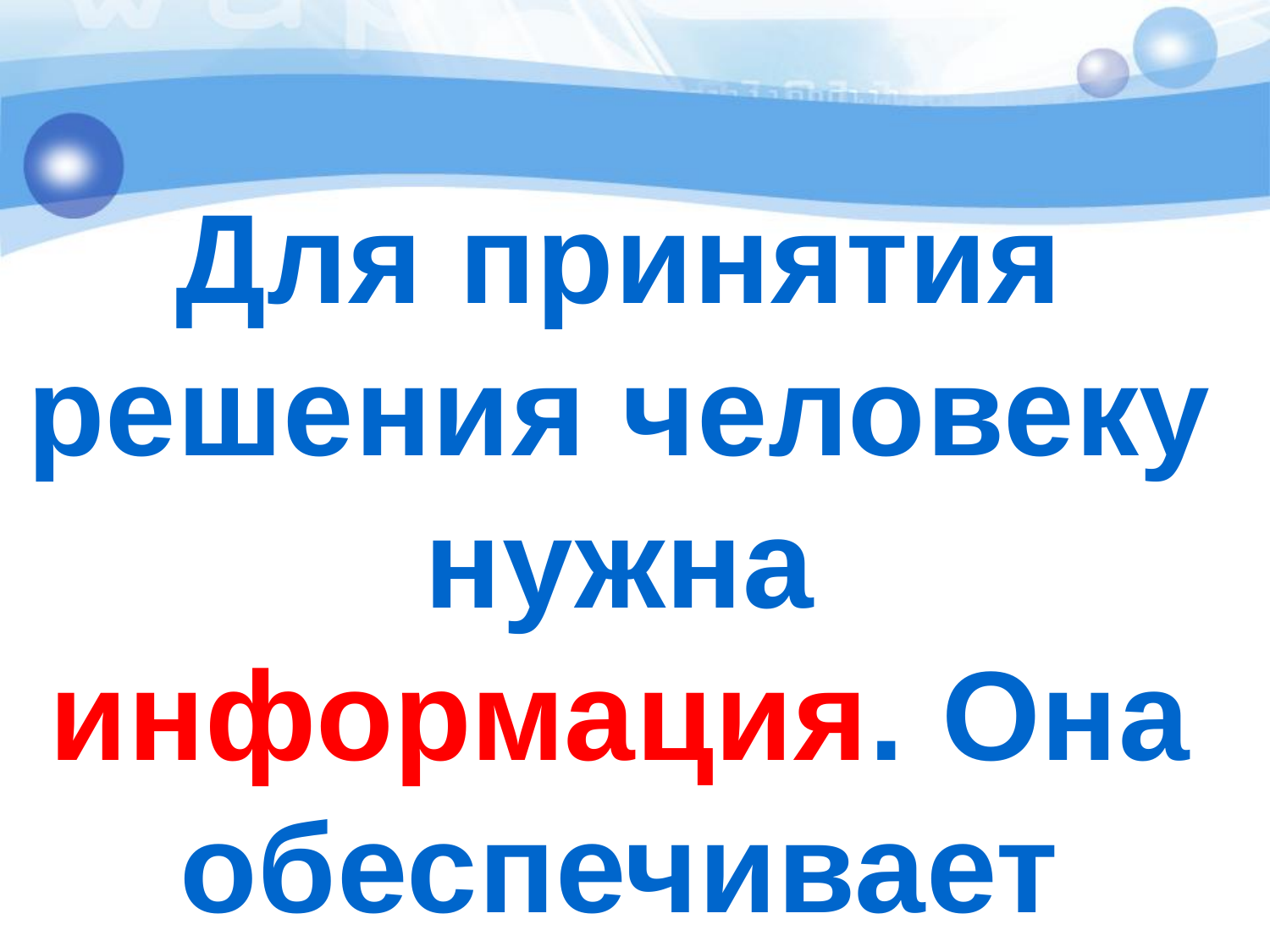

Для принятия решения человеку нужна информация. Она обеспечивает нашу безопасность.